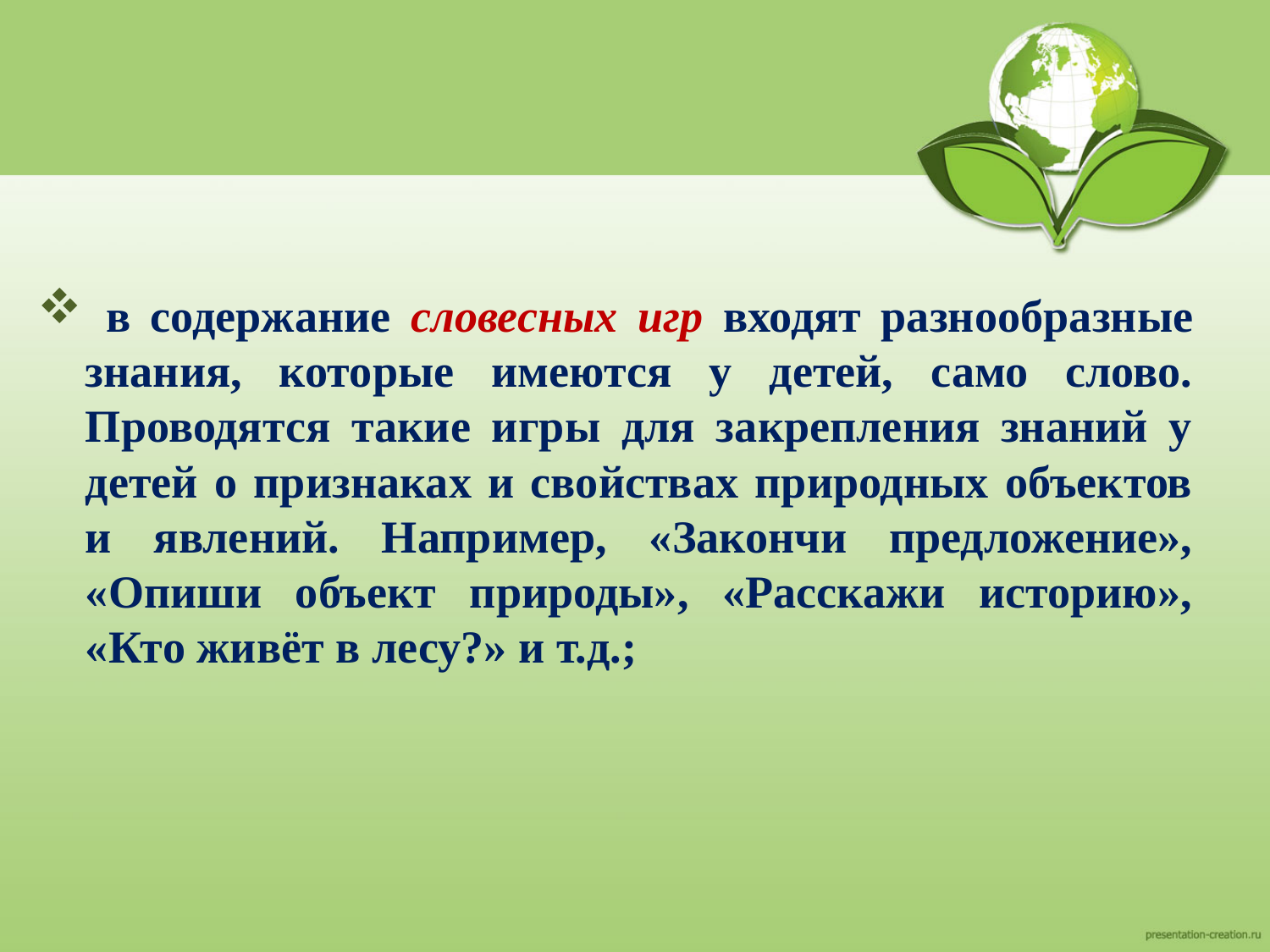

в содержание словесных игр входят разнообразные знания, которые имеются у детей, само слово. Проводятся такие игры для закрепления знаний у детей о признаках и свойствах природных объектов и явлений. Например, «Закончи предложение», «Опиши объект природы», «Расскажи историю», «Кто живёт в лесу?» и т.д.;